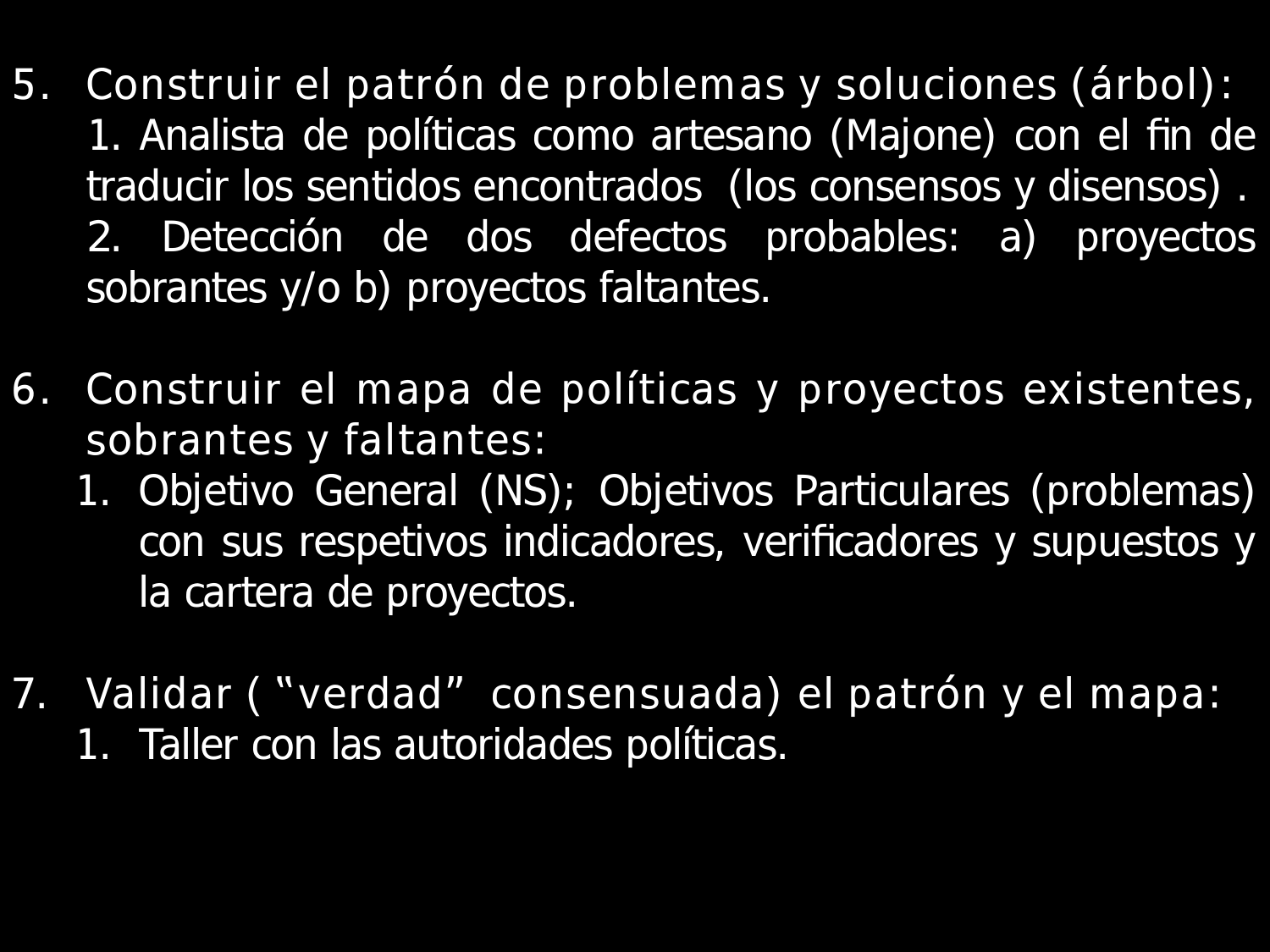

Construir el patrón de problemas y soluciones (árbol):
 Analista de políticas como artesano (Majone) con el fin de traducir los sentidos encontrados  (los consensos y disensos) .
 Detección de dos defectos probables: a) proyectos sobrantes y/o b) proyectos faltantes.

Construir el mapa de políticas y proyectos existentes, sobrantes y faltantes:
Objetivo General (NS); Objetivos Particulares (problemas) con sus respetivos indicadores, verificadores y supuestos y la cartera de proyectos.

Validar ( “verdad”  consensuada) el patrón y el mapa:
Taller con las autoridades políticas.